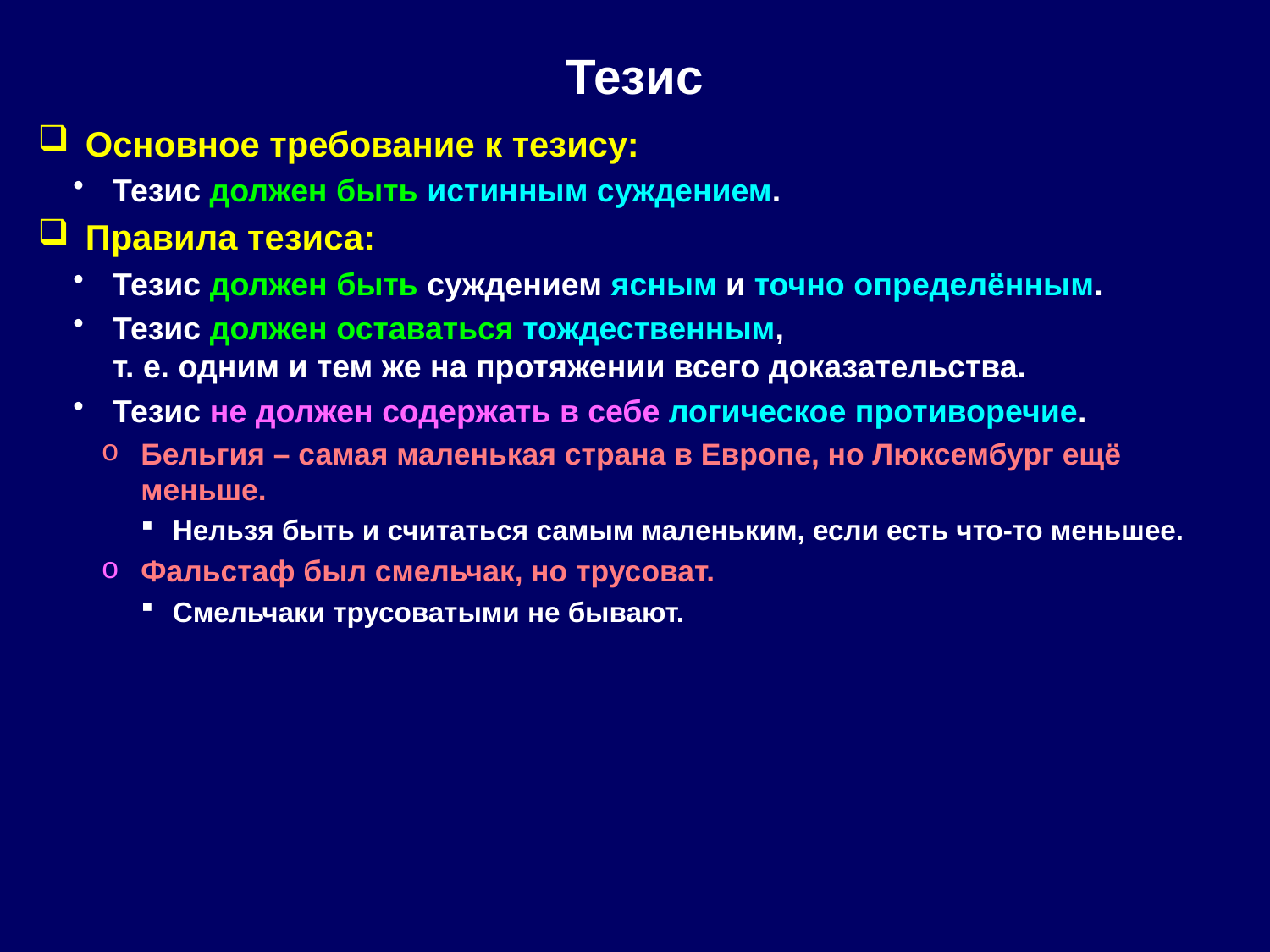

# Тезис
Основное требование к тезису:
Тезис должен быть истинным суждением.
Правила тезиса:
Тезис должен быть суждением ясным и точно определённым.
Тезис должен оставаться тождественным,
т. е. одним и тем же на протяжении всего доказательства.
Тезис не должен содержать в себе логическое противоречие.
Бельгия – самая маленькая страна в Европе, но Люксембург ещё меньше.
Нельзя быть и считаться самым маленьким, если есть что-то меньшее.
Фальстаф был смельчак, но трусоват.
Смельчаки трусоватыми не бывают.